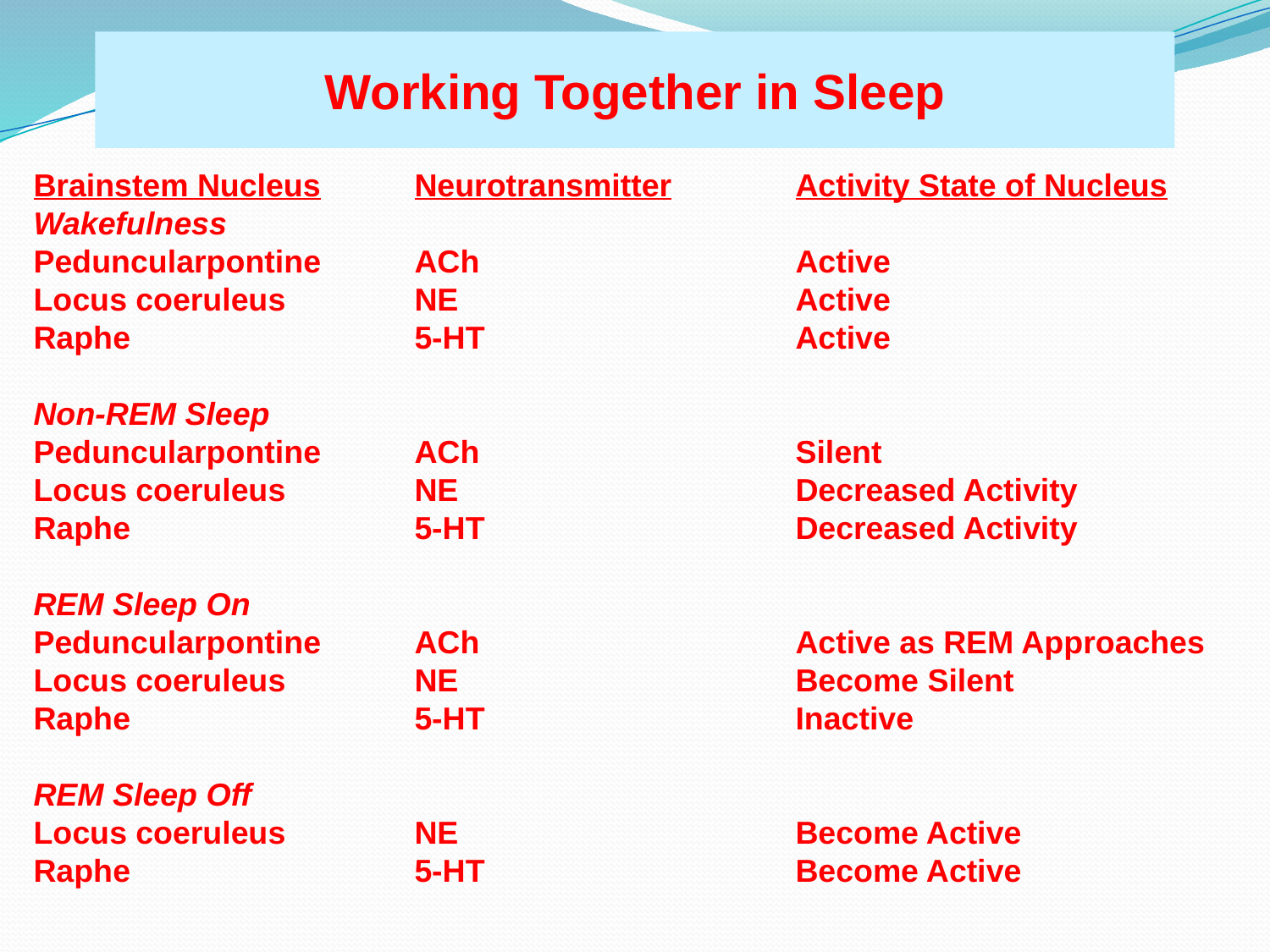

Working Together in Sleep
Brainstem Nucleus	Neurotransmitter	Activity State of Nucleus
Wakefulness
Peduncularpontine	ACh			Active
Locus coeruleus		NE			Active
Raphe			5-HT			Active

Non-REM Sleep
Peduncularpontine	ACh			Silent
Locus coeruleus		NE			Decreased Activity
Raphe			5-HT			Decreased Activity

REM Sleep On
Peduncularpontine	ACh			Active as REM Approaches
Locus coeruleus		NE			Become Silent
Raphe			5-HT			Inactive

REM Sleep Off
Locus coeruleus		NE			Become Active
Raphe			5-HT			Become Active